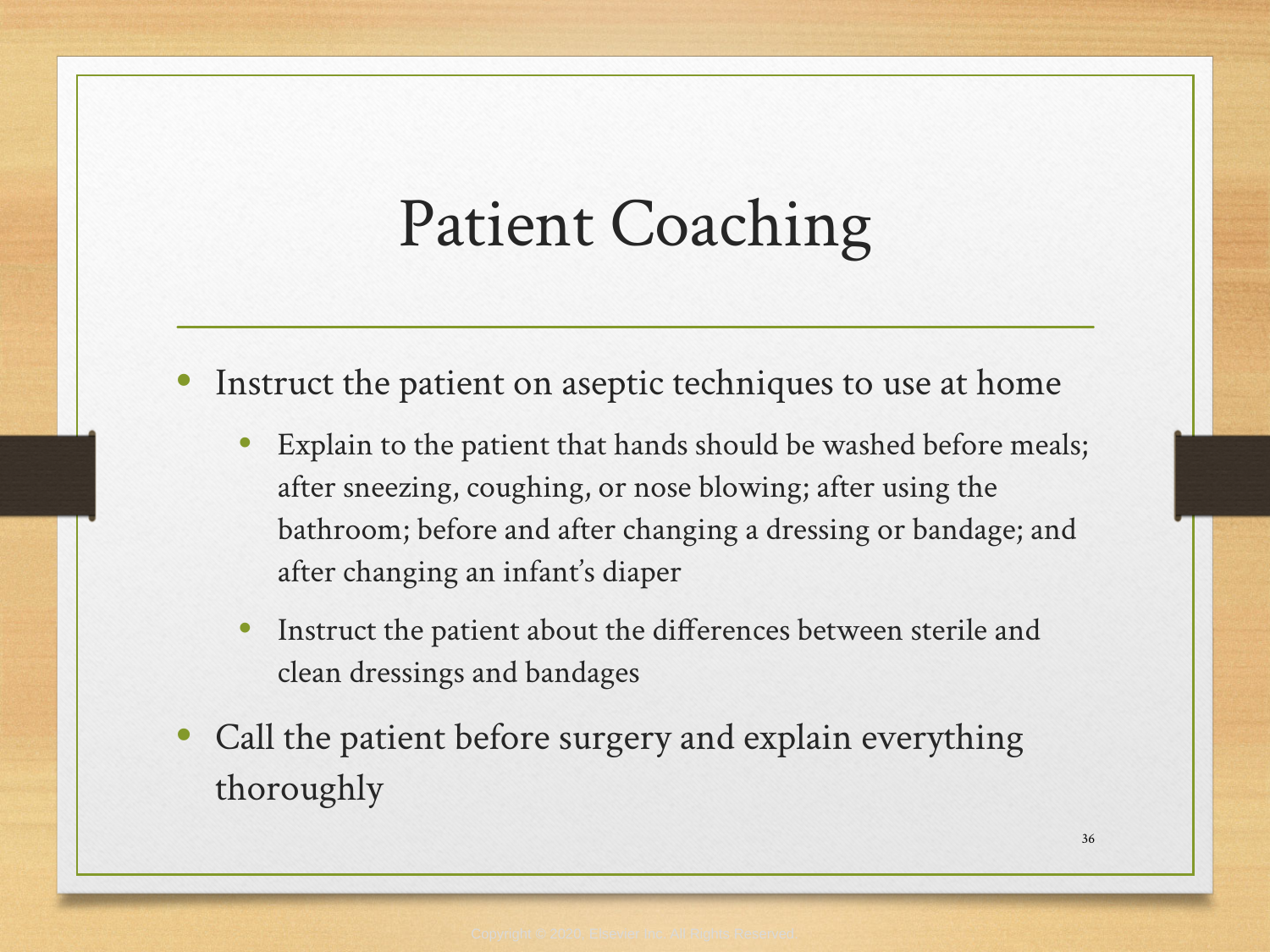

# Patient Coaching
Instruct the patient on aseptic techniques to use at home
Explain to the patient that hands should be washed before meals; after sneezing, coughing, or nose blowing; after using the bathroom; before and after changing a dressing or bandage; and after changing an infant’s diaper
Instruct the patient about the differences between sterile and clean dressings and bandages
Call the patient before surgery and explain everything thoroughly
 36